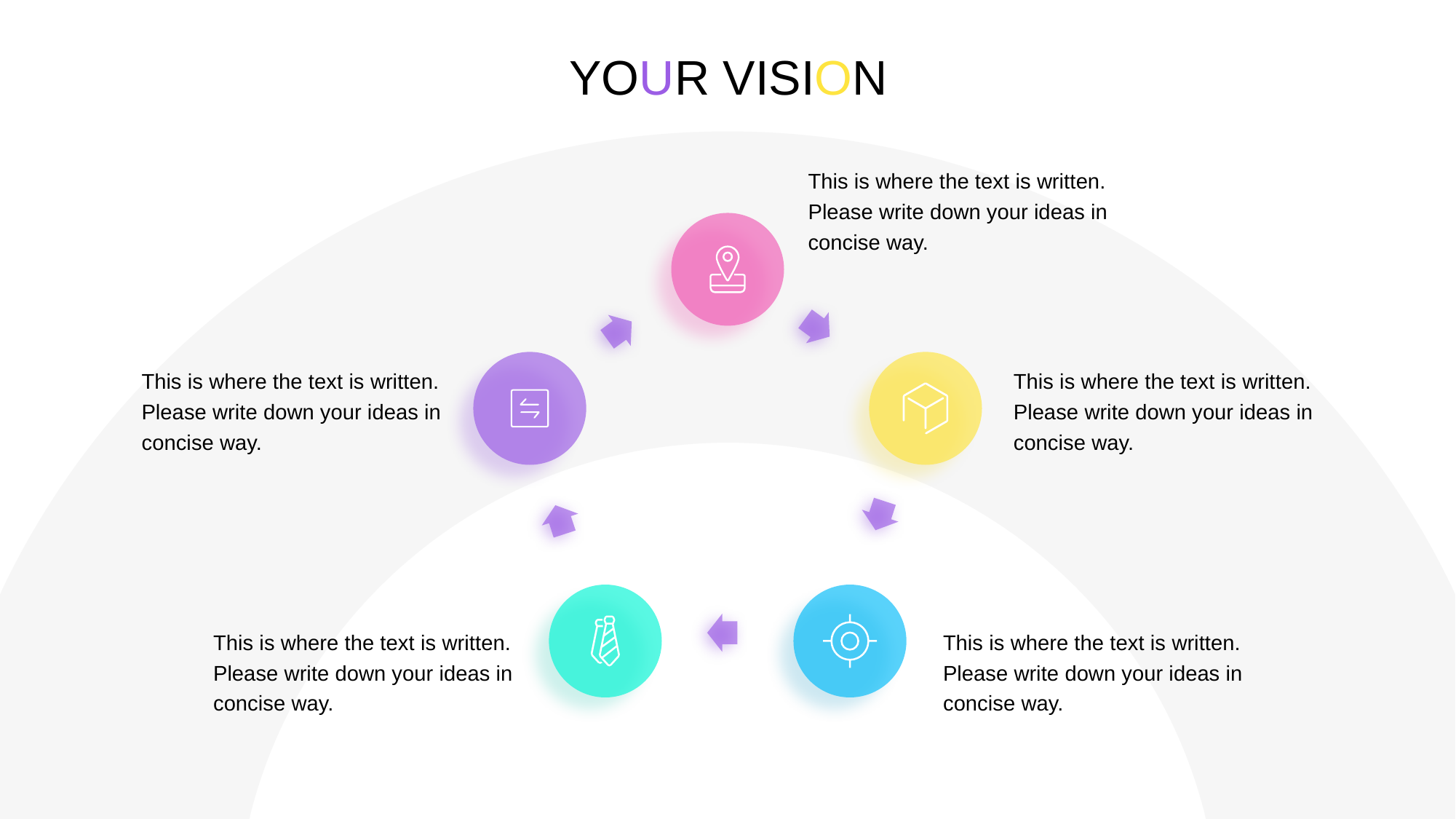

YOUR VISION

This is where the text is written. Please write down your ideas in concise way.

This is where the text is written. Please write down your ideas in concise way.
This is where the text is written. Please write down your ideas in concise way.

This is where the text is written. Please write down your ideas in concise way.
This is where the text is written. Please write down your ideas in concise way.